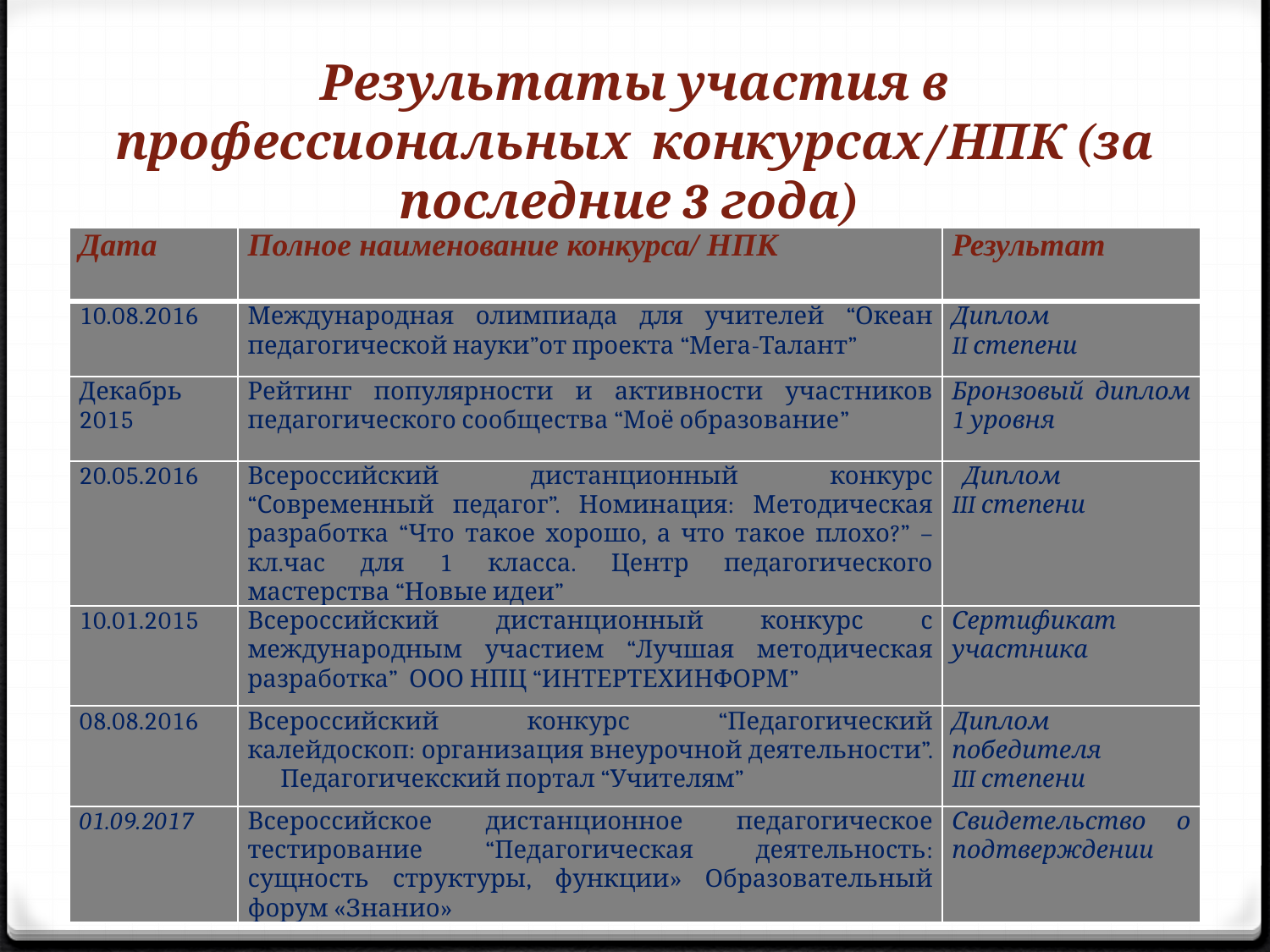

# Результаты участия в профессиональных  конкурсах/НПК (за последние 3 года)
| Дата | Полное наименование конкурса/ НПК | Результат |
| --- | --- | --- |
| 10.08.2016 | Международная олимпиада для учителей “Океан педагогической науки”от проекта “Мега-Талант” | Диплом II степени |
| Декабрь 2015 | Рейтинг популярности и активности участников педагогического сообщества “Моё образование” | Бронзовый диплом 1 уровня |
| 20.05.2016 | Всероссийский дистанционный конкурс “Современный педагог”. Номинация: Методическая разработка “Что такое хорошо, а что такое плохо?” – кл.час для 1 класса. Центр педагогического мастерства “Новые идеи” | Диплом III степени |
| 10.01.2015 | Всероссийский дистанционный конкурс с международным участием “Лучшая методическая разработка” ООО НПЦ “ИНТЕРТЕХИНФОРМ” | Сертификат участника |
| 08.08.2016 | Всероссийский конкурс “Педагогический калейдоскоп: организация внеурочной деятельности”. Педагогичекский портал “Учителям” | Диплом победителя III степени |
| 01.09.2017 | Всероссийское дистанционное педагогическое тестирование “Педагогическая деятельность: сущность структуры, функции» Образовательный форум «Знанио» | Свидетельство о подтверждении |